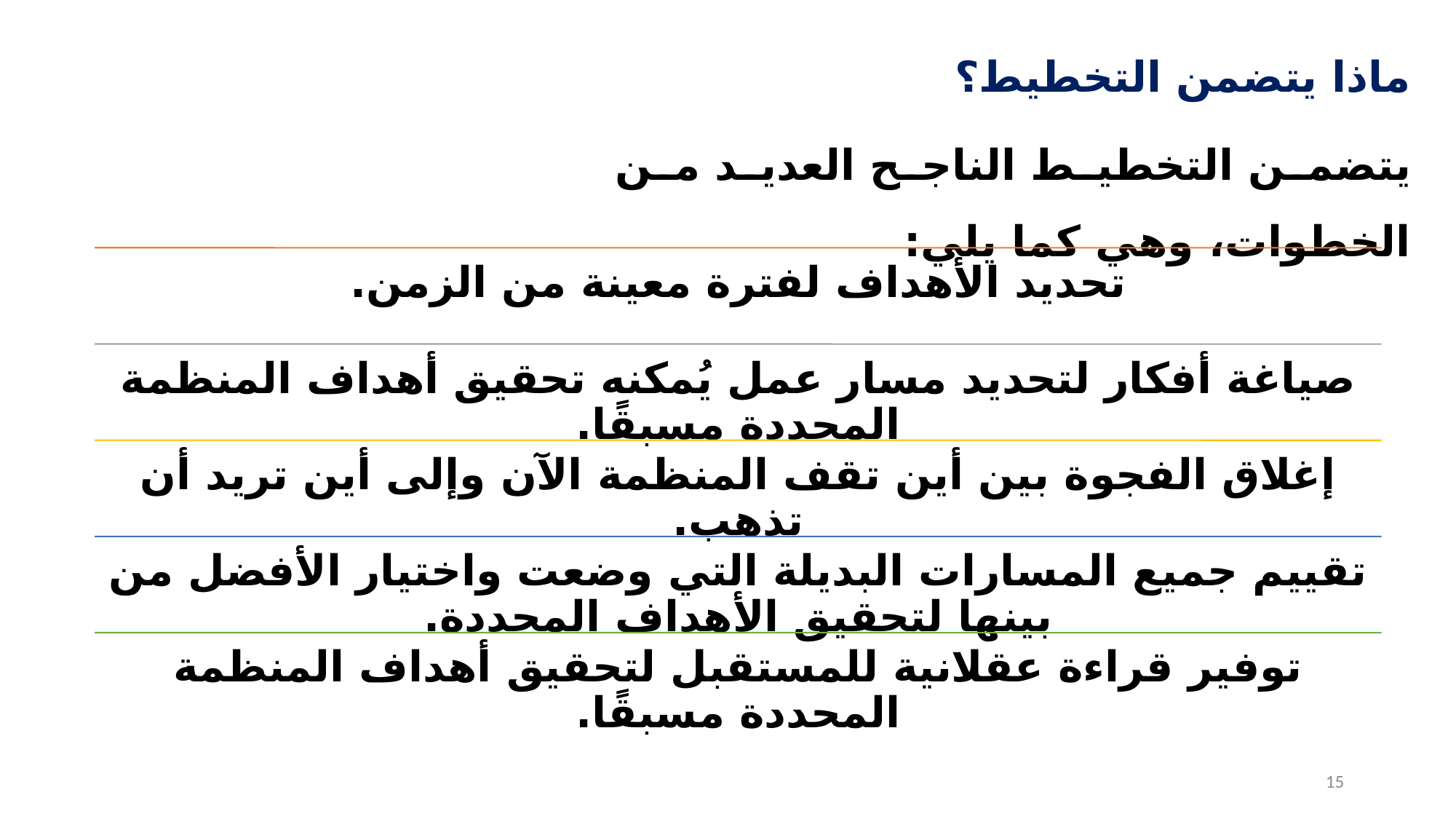

ماذا يتضمن التخطيط؟
يتضمن التخطيط الناجح العديد من الخطوات، وهي كما يلي:
تحديد الأهداف لفترة معينة من الزمن.
صياغة أفكار لتحديد مسار عمل يُمكنه تحقيق أهداف المنظمة المحددة مسبقًا.
إغلاق الفجوة بين أين تقف المنظمة الآن وإلى أين تريد أن تذهب.
تقييم جميع المسارات البديلة التي وضعت واختيار الأفضل من بينها لتحقيق الأهداف المحددة.
توفير قراءة عقلانية للمستقبل لتحقيق أهداف المنظمة المحددة مسبقًا.
15